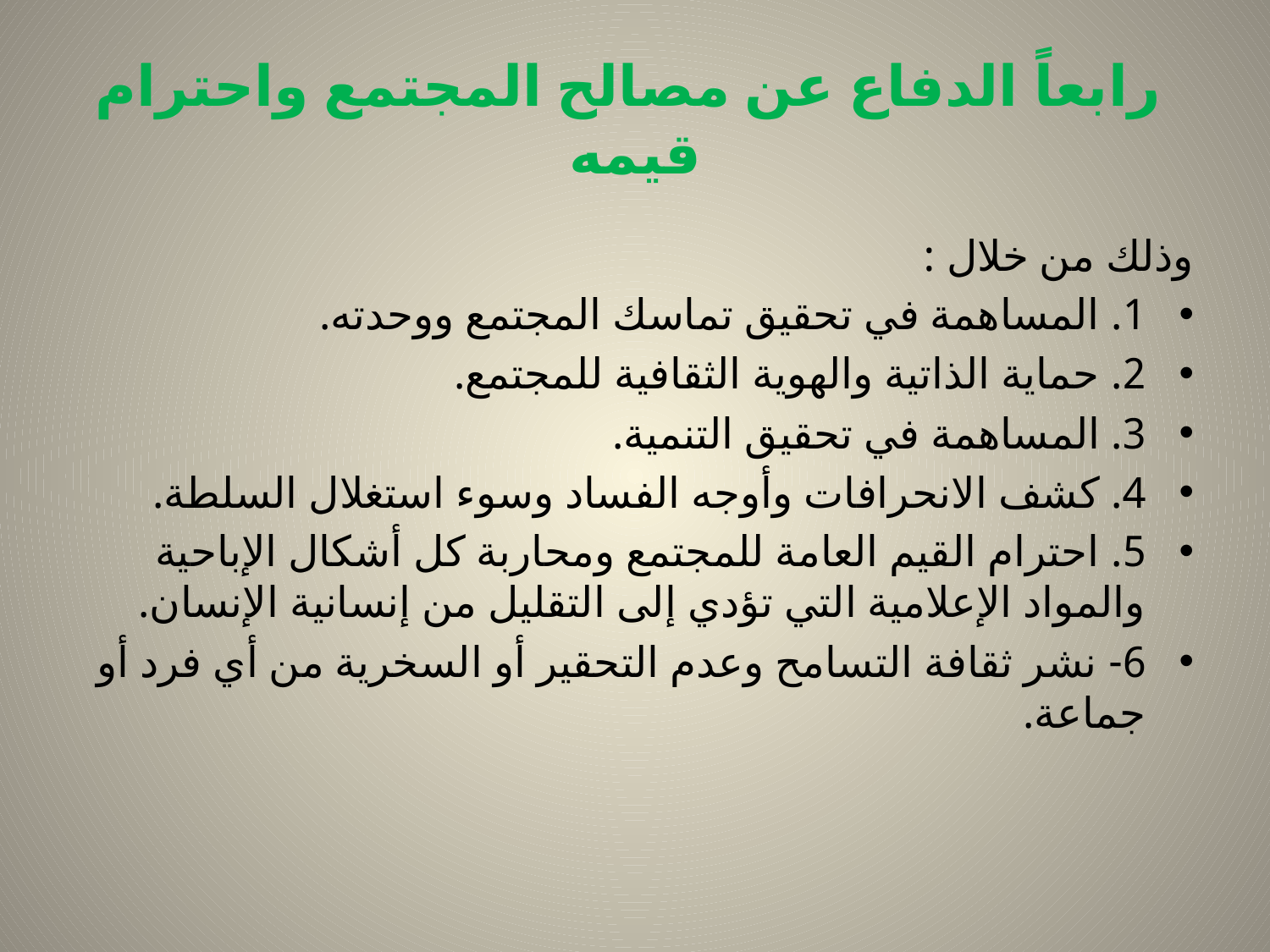

# رابعاً الدفاع عن مصالح المجتمع واحترام قيمه
وذلك من خلال :
1. المساهمة في تحقيق تماسك المجتمع ووحدته.
2. حماية الذاتية والهوية الثقافية للمجتمع.
3. المساهمة في تحقيق التنمية.
4. كشف الانحرافات وأوجه الفساد وسوء استغلال السلطة.
5. احترام القيم العامة للمجتمع ومحاربة كل أشكال الإباحية والمواد الإعلامية التي تؤدي إلى التقليل من إنسانية الإنسان.
6- نشر ثقافة التسامح وعدم التحقير أو السخرية من أي فرد أو جماعة.